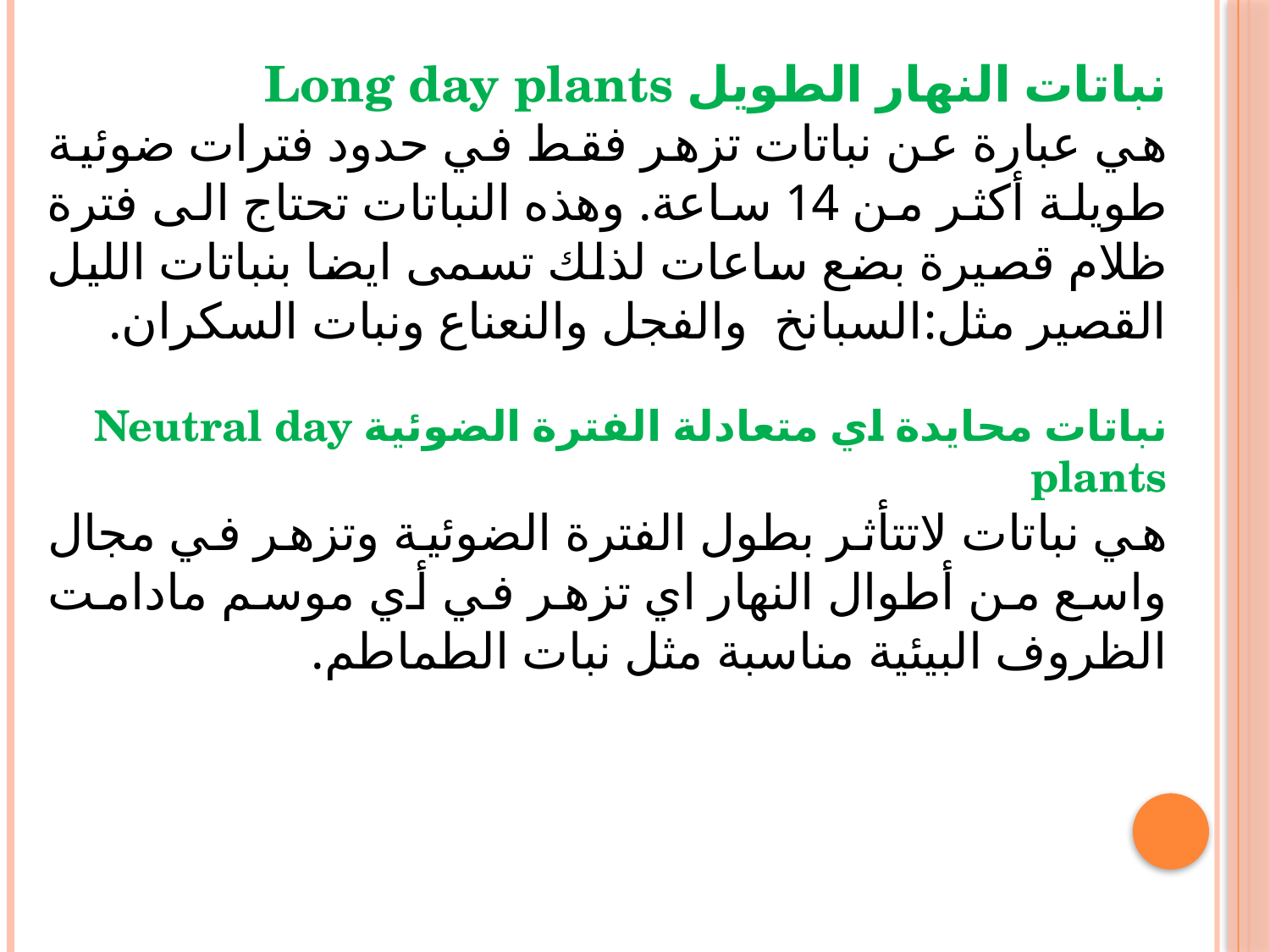

نباتات النهار الطويل Long day plants
هي عبارة عن نباتات تزهر فقط في حدود فترات ضوئية طويلة أكثر من 14 ساعة. وهذه النباتات تحتاج الى فترة ظلام قصيرة بضع ساعات لذلك تسمى ايضا بنباتات الليل القصير مثل:السبانخ  والفجل والنعناع ونبات السكران.

نباتات محايدة اي متعادلة الفترة الضوئية Neutral day plants
هي نباتات لاتتأثر بطول الفترة الضوئية وتزهر في مجال واسع من أطوال النهار اي تزهر في أي موسم مادامت الظروف البيئية مناسبة مثل نبات الطماطم.